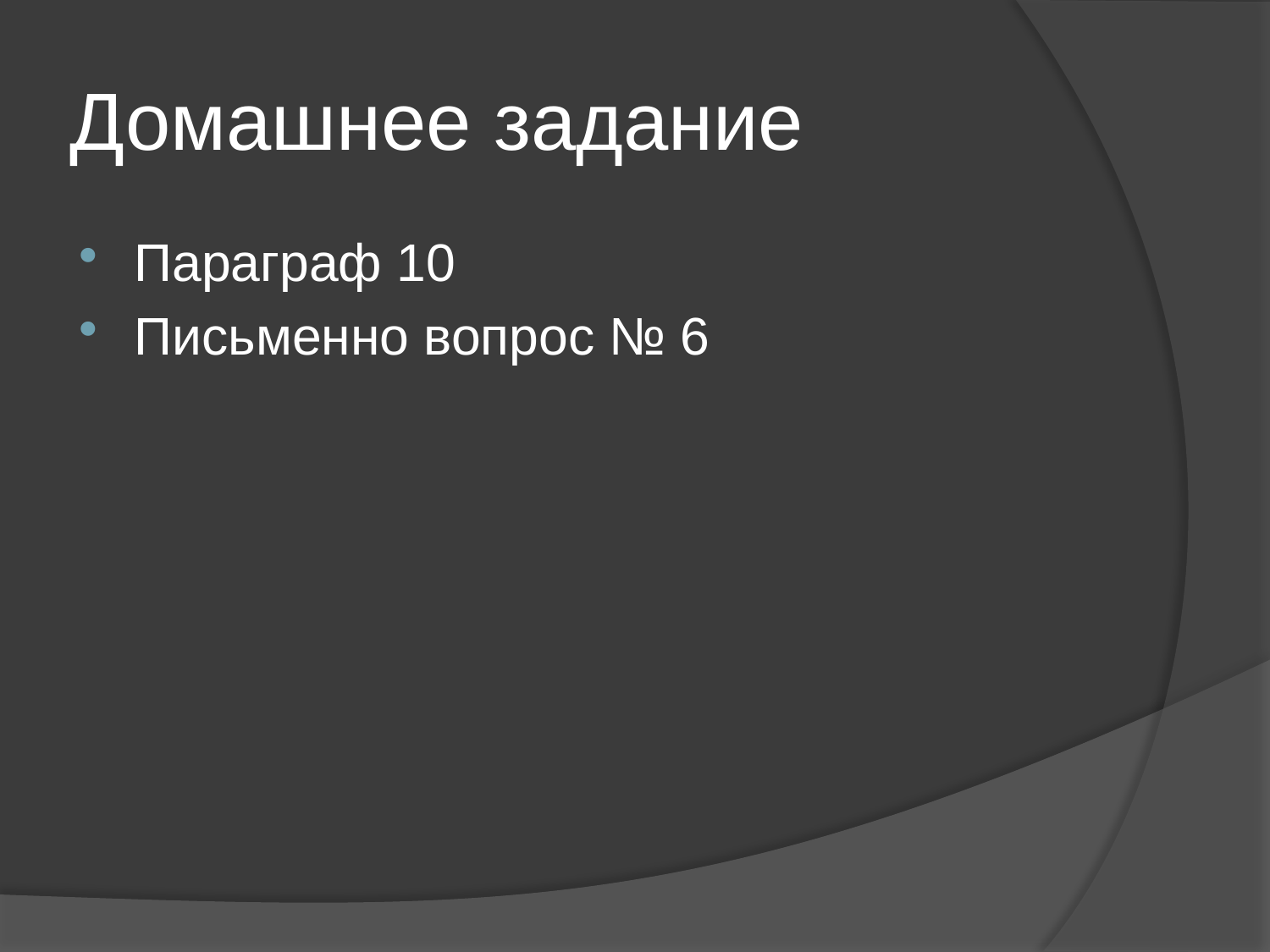

# Домашнее задание
Параграф 10
Письменно вопрос № 6